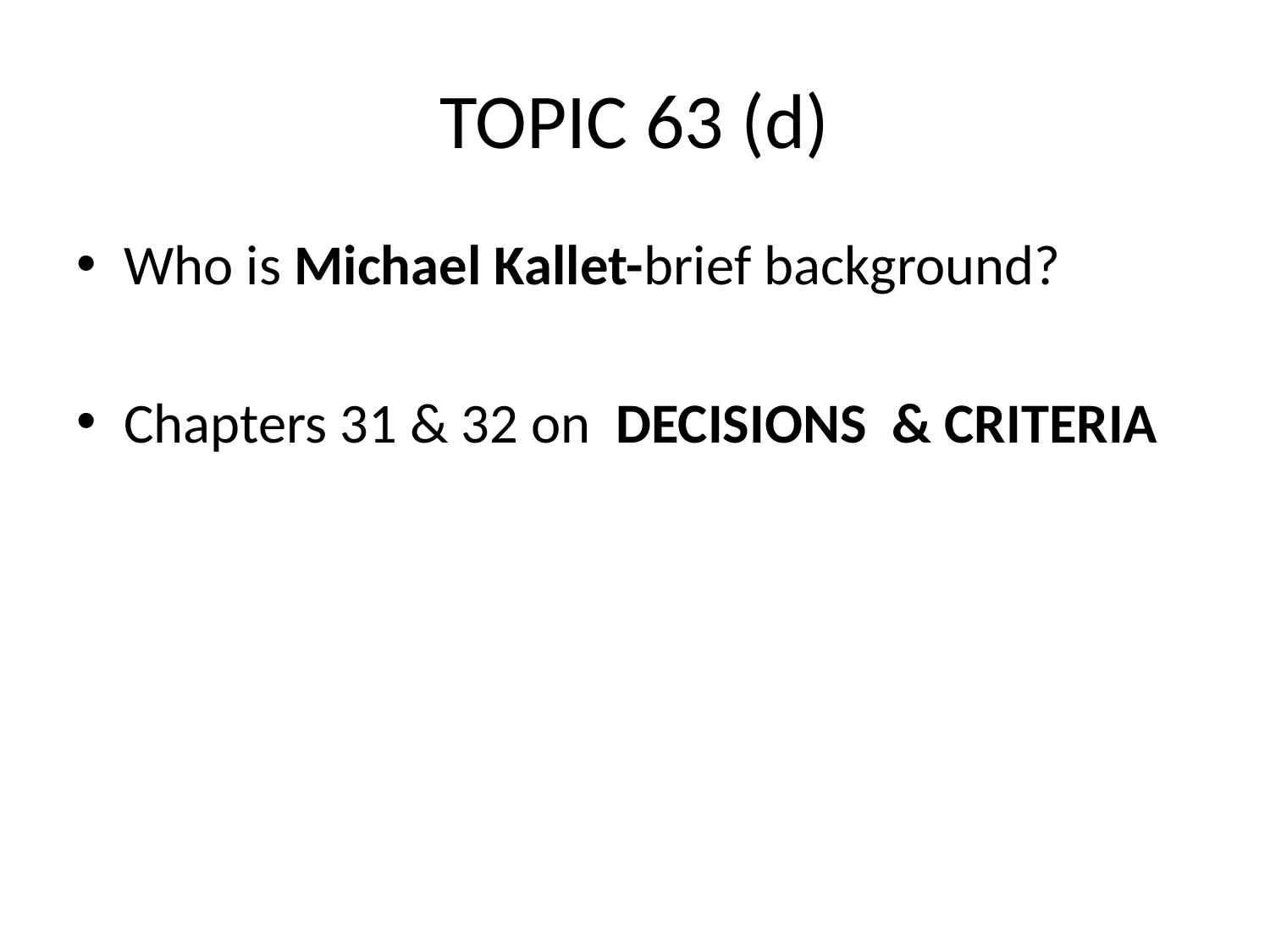

# TOPIC 63 (d)
Who is Michael Kallet-brief background?

Chapters 31 & 32 on  DECISIONS  & CRITERIA